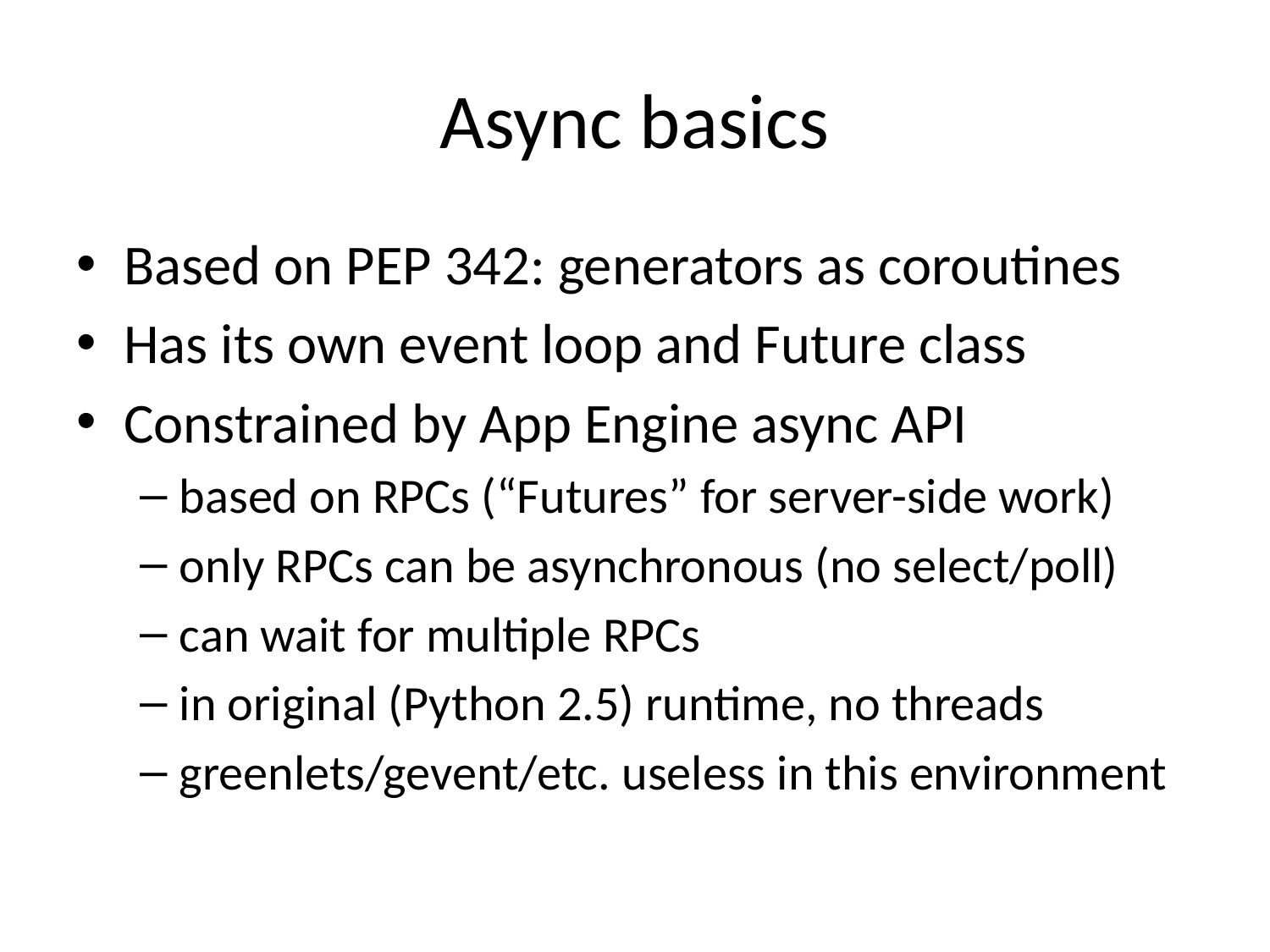

# Async basics
Based on PEP 342: generators as coroutines
Has its own event loop and Future class
Constrained by App Engine async API
based on RPCs (“Futures” for server-side work)
only RPCs can be asynchronous (no select/poll)
can wait for multiple RPCs
in original (Python 2.5) runtime, no threads
greenlets/gevent/etc. useless in this environment